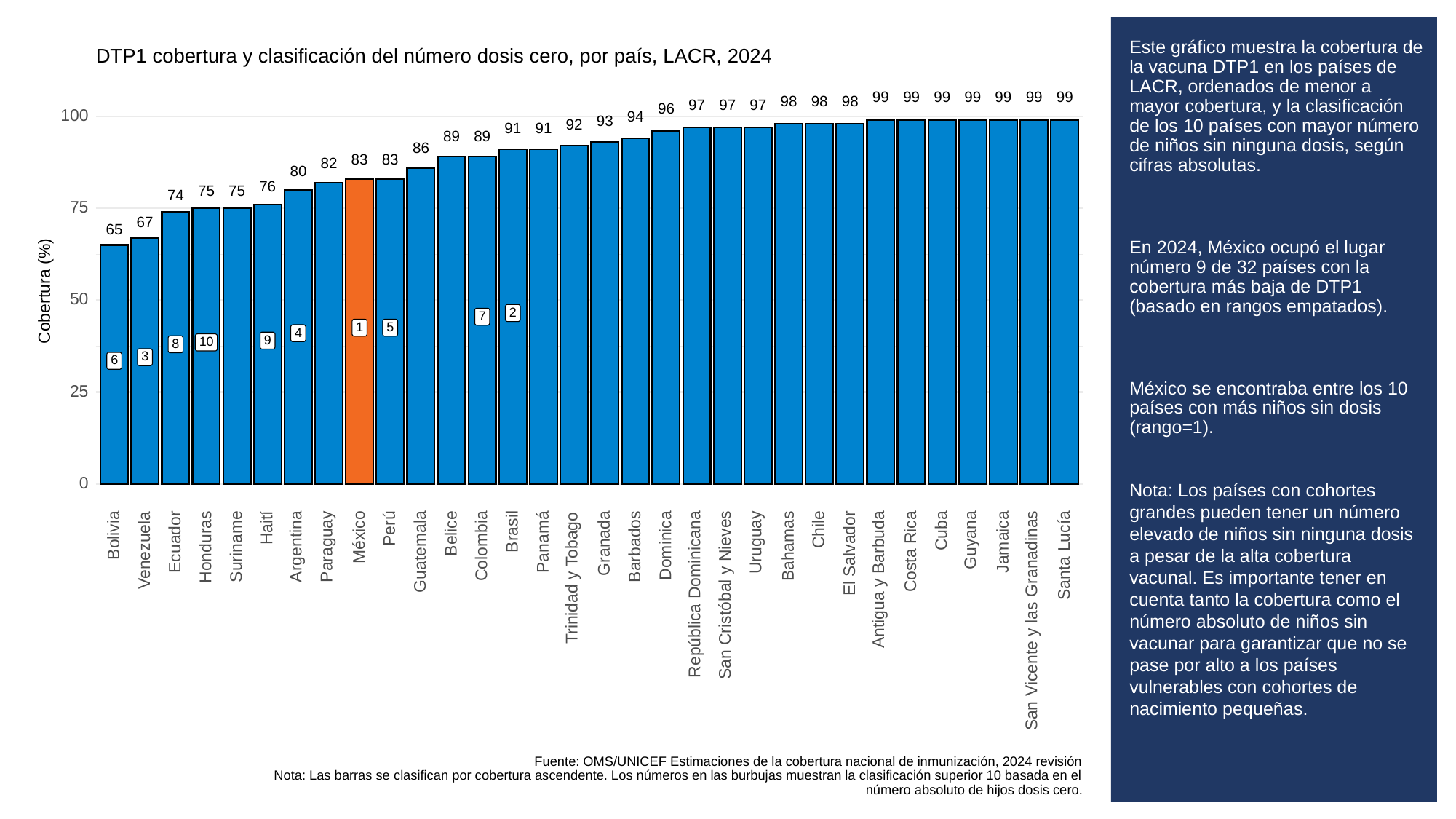

# Este gráfico muestra la cobertura de la vacuna DTP1 en los países de LACR, ordenados de menor a mayor cobertura, y la clasificación de los 10 países con mayor número de niños sin ninguna dosis, según cifras absolutas.

En 2024, México ocupó el lugar número 9 de 32 países con la cobertura más baja de DTP1 (basado en rangos empatados).

México se encontraba entre los 10 países con más niños sin dosis (rango=1).

Nota: Los países con cohortes grandes pueden tener un número elevado de niños sin ninguna dosis a pesar de la alta cobertura vacunal. Es importante tener en cuenta tanto la cobertura como el número absoluto de niños sin vacunar para garantizar que no se pase por alto a los países vulnerables con cohortes de nacimiento pequeñas.

DTP1 cobertura y clasificación del número dosis cero, por país, LACR, 2024
99
99
99
99
99
99
99
98
98
98
97
97
97
96
100
94
93

92

91
91

89
89

86

83
83

82

80

76

75
75

74
75

67
65

Cobertura (%)
50

2
7

1
5

4

9
10
8

3
6
25

0

Haití
Perú
Chile
Cuba
Brasil
Belice
Bolivia
México
Guyana
Uruguay
Panamá
Jamaica
Ecuador
Granada
Argentina
Paraguay
Dominica
Colombia
Bahamas
Suriname
Barbados
Honduras
Venezuela
Costa Rica
Guatemala
El Salvador
Santa Lucía
Trinidad y Tobago
Antigua y Barbuda
República Dominicana
San Cristóbal y Nieves
San Vicente y las Granadinas
Fuente: OMS/UNICEF Estimaciones de la cobertura nacional de inmunización, 2024 revisión
Nota: Las barras se clasifican por cobertura ascendente. Los números en las burbujas muestran la clasificación superior 10 basada en el
número absoluto de hijos dosis cero.